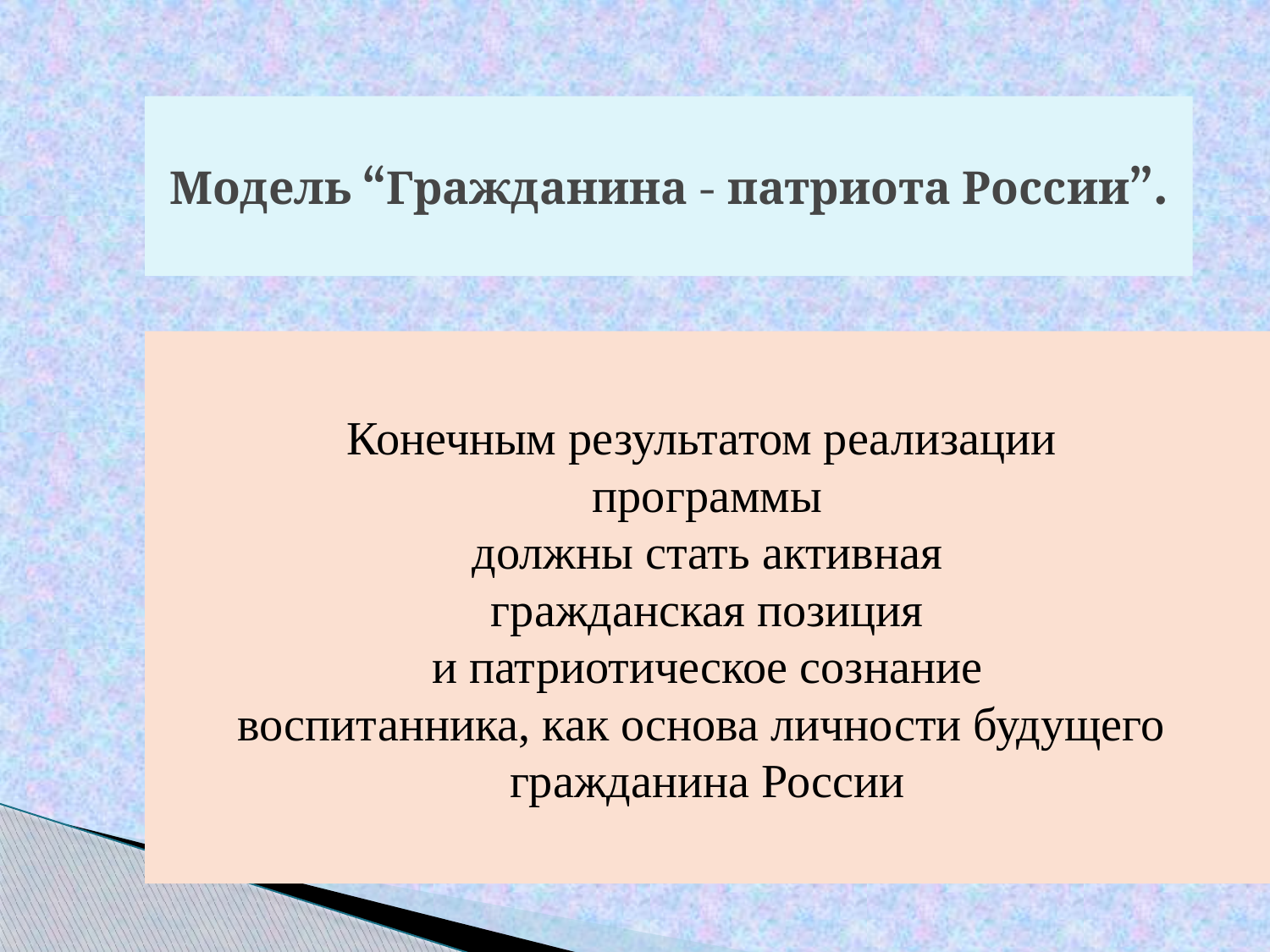

Модель “Гражданина - патриота России”.
Конечным результатом реализации
программы
 должны стать активная
гражданская позиция
 и патриотическое сознание
воспитанника, как основа личности будущего
гражданина России